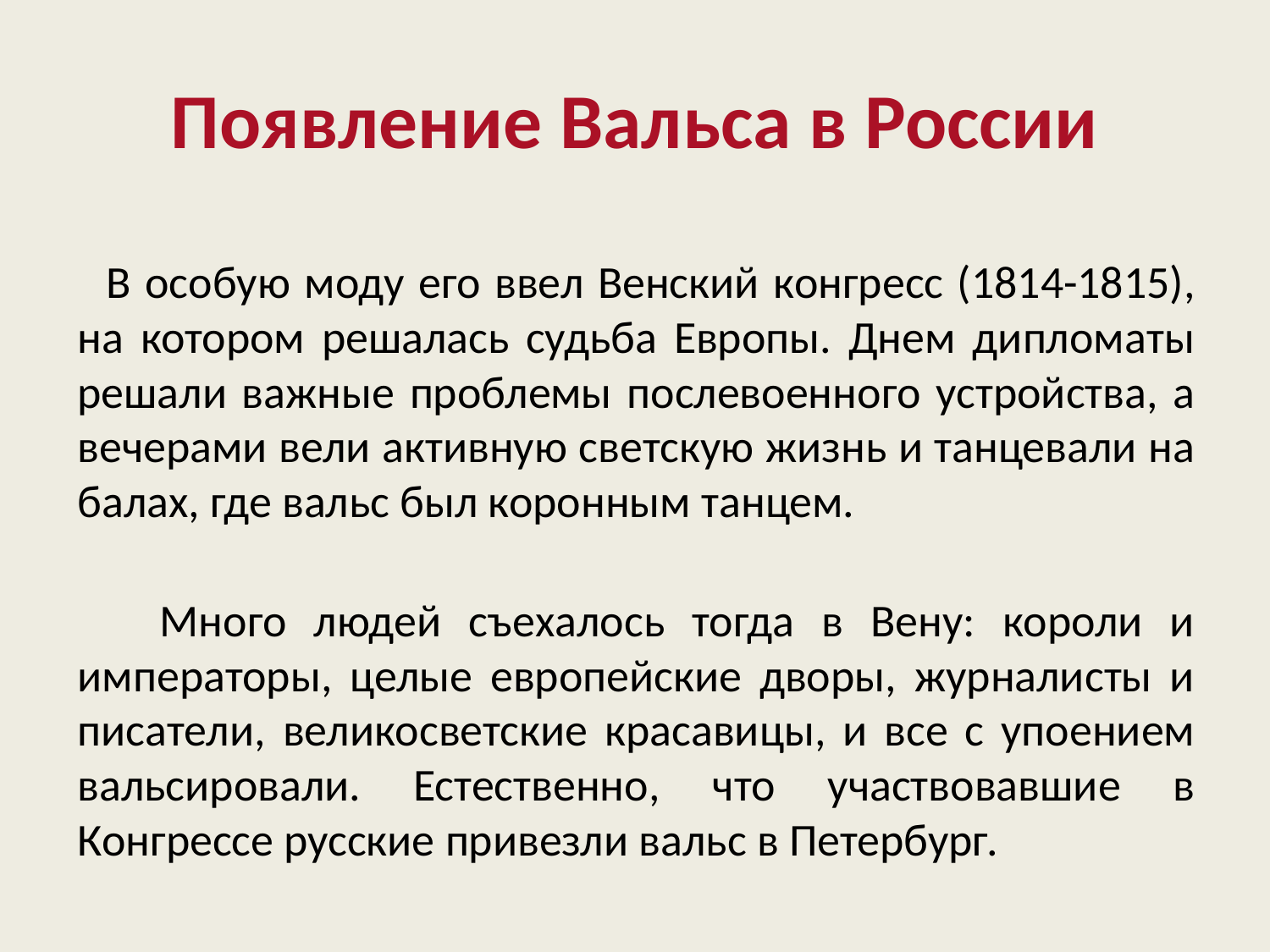

# Появление Вальса в России
  В особую моду его ввел Венский конгресс (1814-1815), на котором решалась судьба Европы. Днем дипломаты решали важные проблемы послевоенного устройства, а вечерами вели активную светскую жизнь и танцевали на балах, где вальс был коронным танцем.
   Много людей съехалось тогда в Вену: короли и императоры, целые европейские дворы, журналисты и писатели, великосветские красавицы, и все с упоением вальсировали. Естественно, что участвовавшие в Конгрессе русские привезли вальс в Петербург.